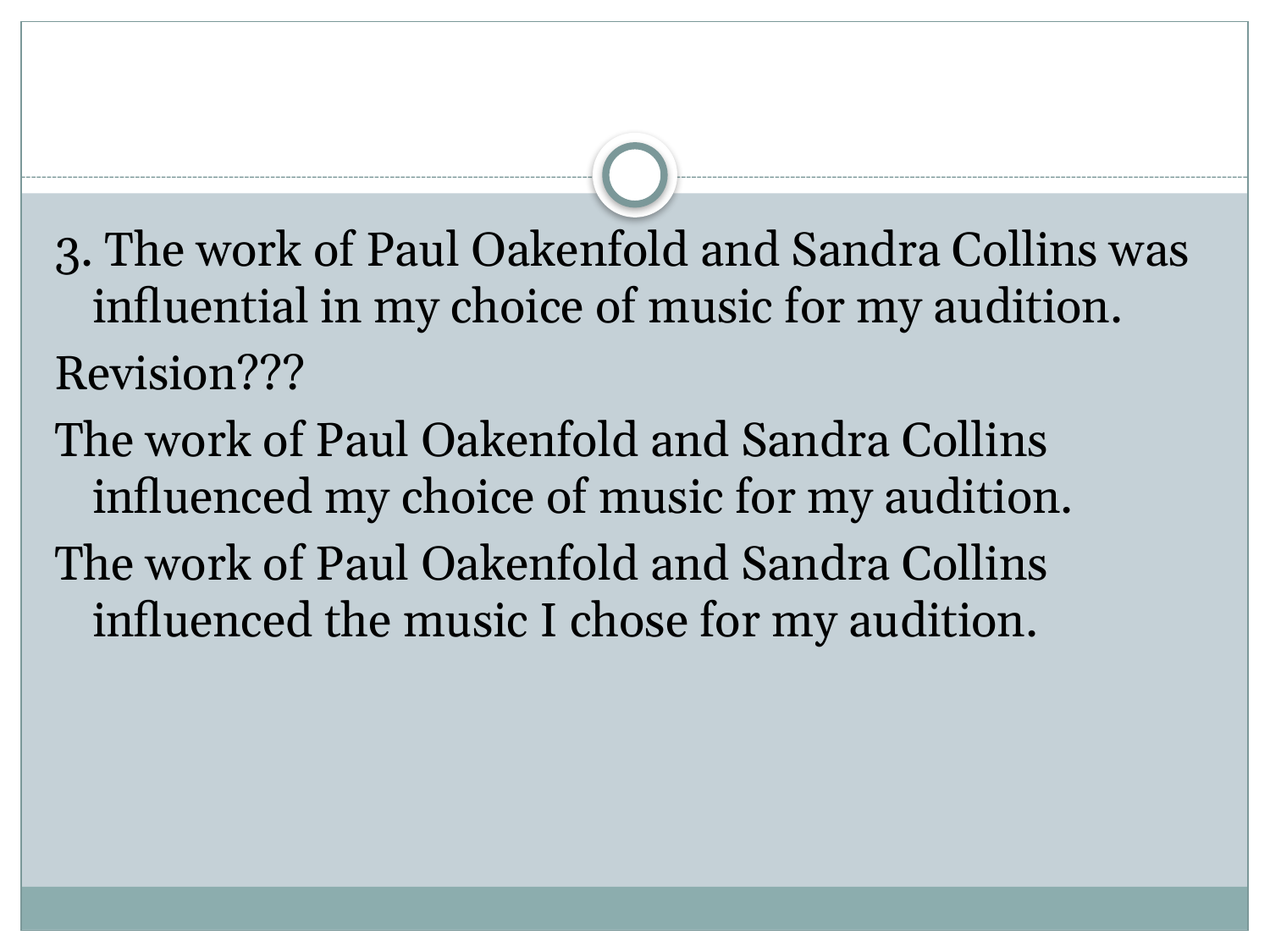

#
3. The work of Paul Oakenfold and Sandra Collins was influential in my choice of music for my audition.
Revision???
The work of Paul Oakenfold and Sandra Collins influenced my choice of music for my audition.
The work of Paul Oakenfold and Sandra Collins influenced the music I chose for my audition.